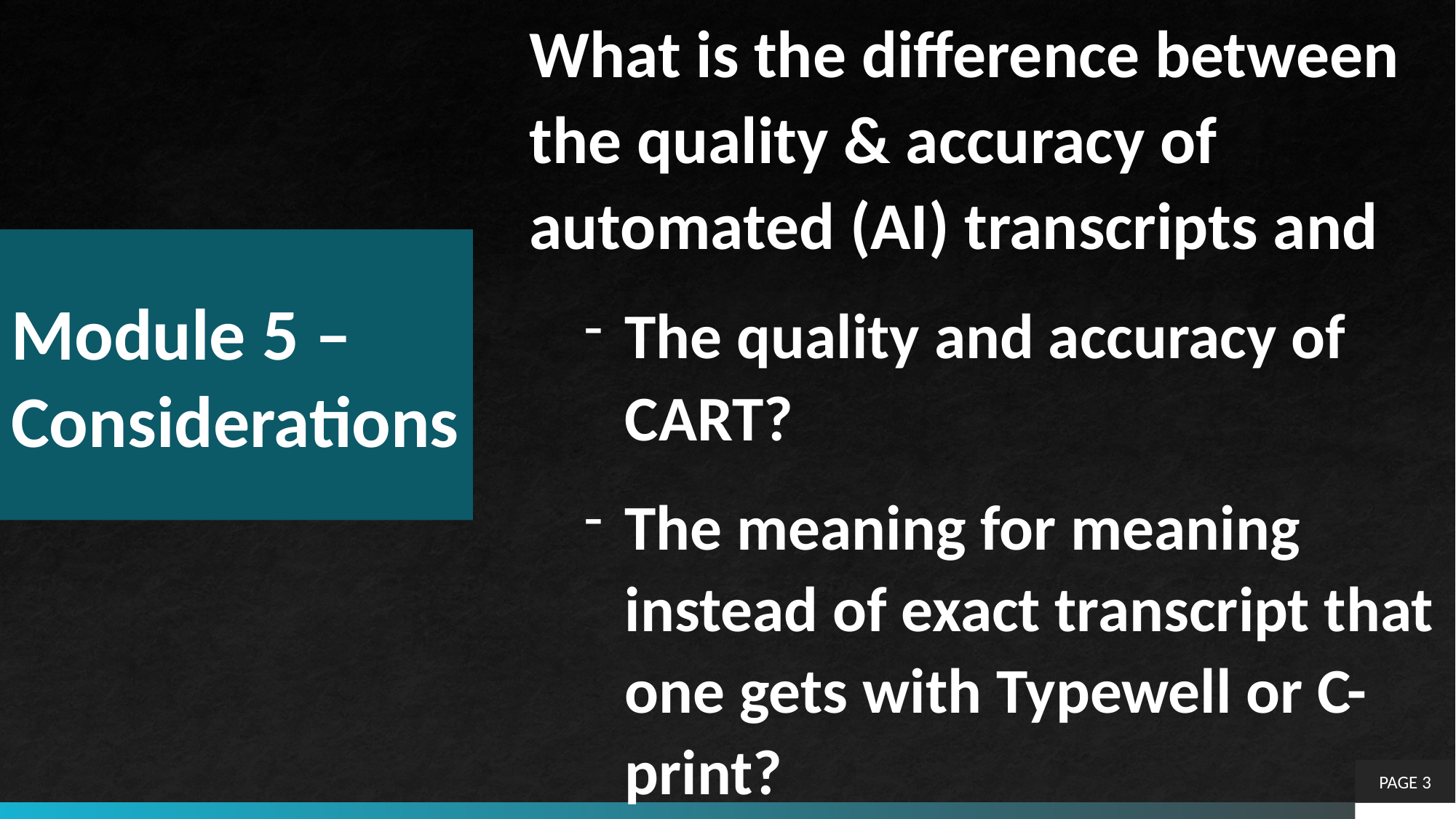

What is the difference between the quality & accuracy of automated (AI) transcripts and
The quality and accuracy of CART?
The meaning for meaning instead of exact transcript that one gets with Typewell or C-print?
# Module 5 – Considerations
PAGE 3